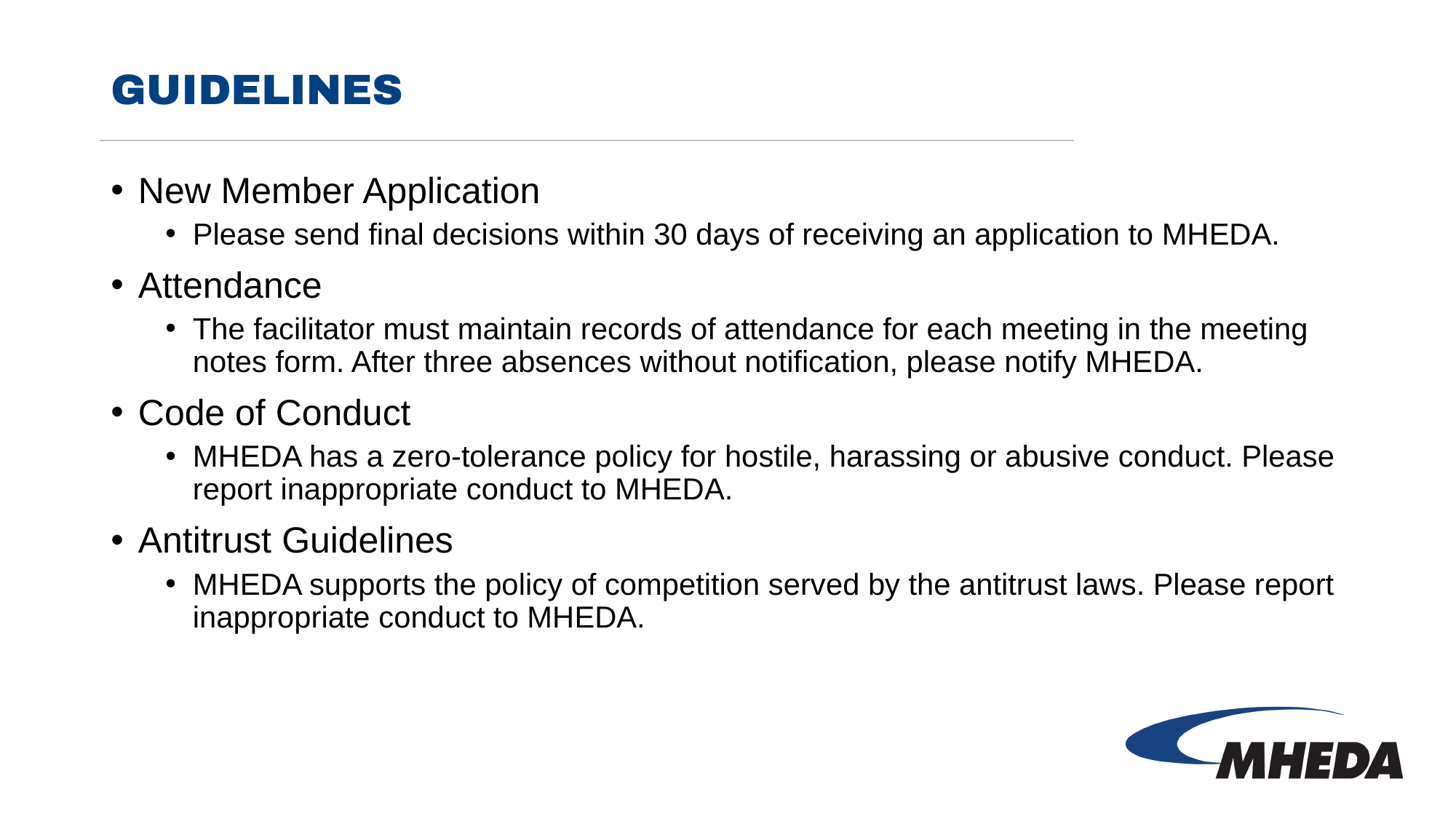

# guidelines
New Member Application
Please send final decisions within 30 days of receiving an application to MHEDA.
Attendance
The facilitator must maintain records of attendance for each meeting in the meeting notes form. After three absences without notification, please notify MHEDA.
Code of Conduct
MHEDA has a zero-tolerance policy for hostile, harassing or abusive conduct. Please report inappropriate conduct to MHEDA.
Antitrust Guidelines
MHEDA supports the policy of competition served by the antitrust laws. Please report inappropriate conduct to MHEDA.